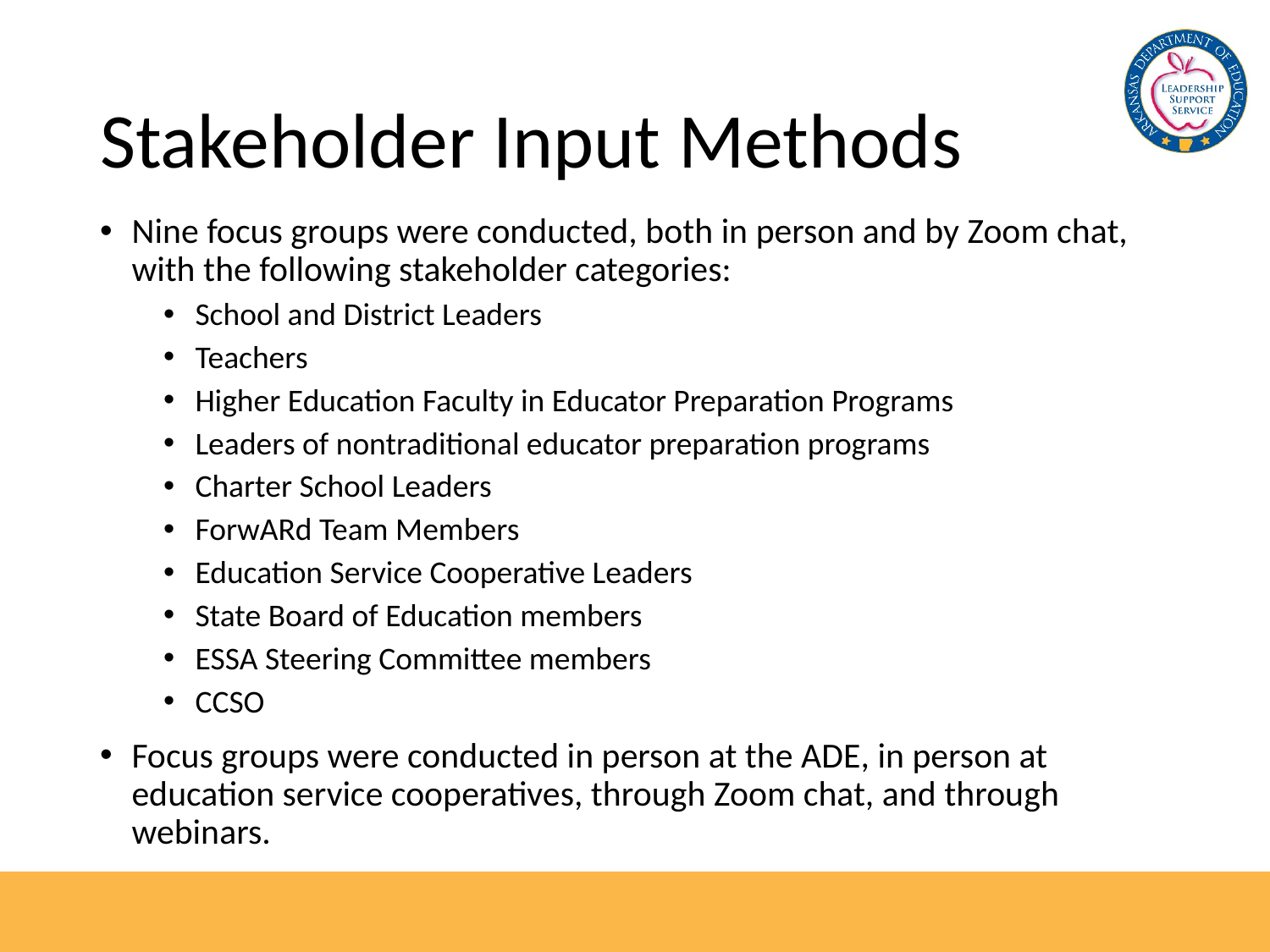

# Stakeholder Input Methods
Nine focus groups were conducted, both in person and by Zoom chat, with the following stakeholder categories:
School and District Leaders
Teachers
Higher Education Faculty in Educator Preparation Programs
Leaders of nontraditional educator preparation programs
Charter School Leaders
ForwARd Team Members
Education Service Cooperative Leaders
State Board of Education members
ESSA Steering Committee members
CCSO
Focus groups were conducted in person at the ADE, in person at education service cooperatives, through Zoom chat, and through webinars.